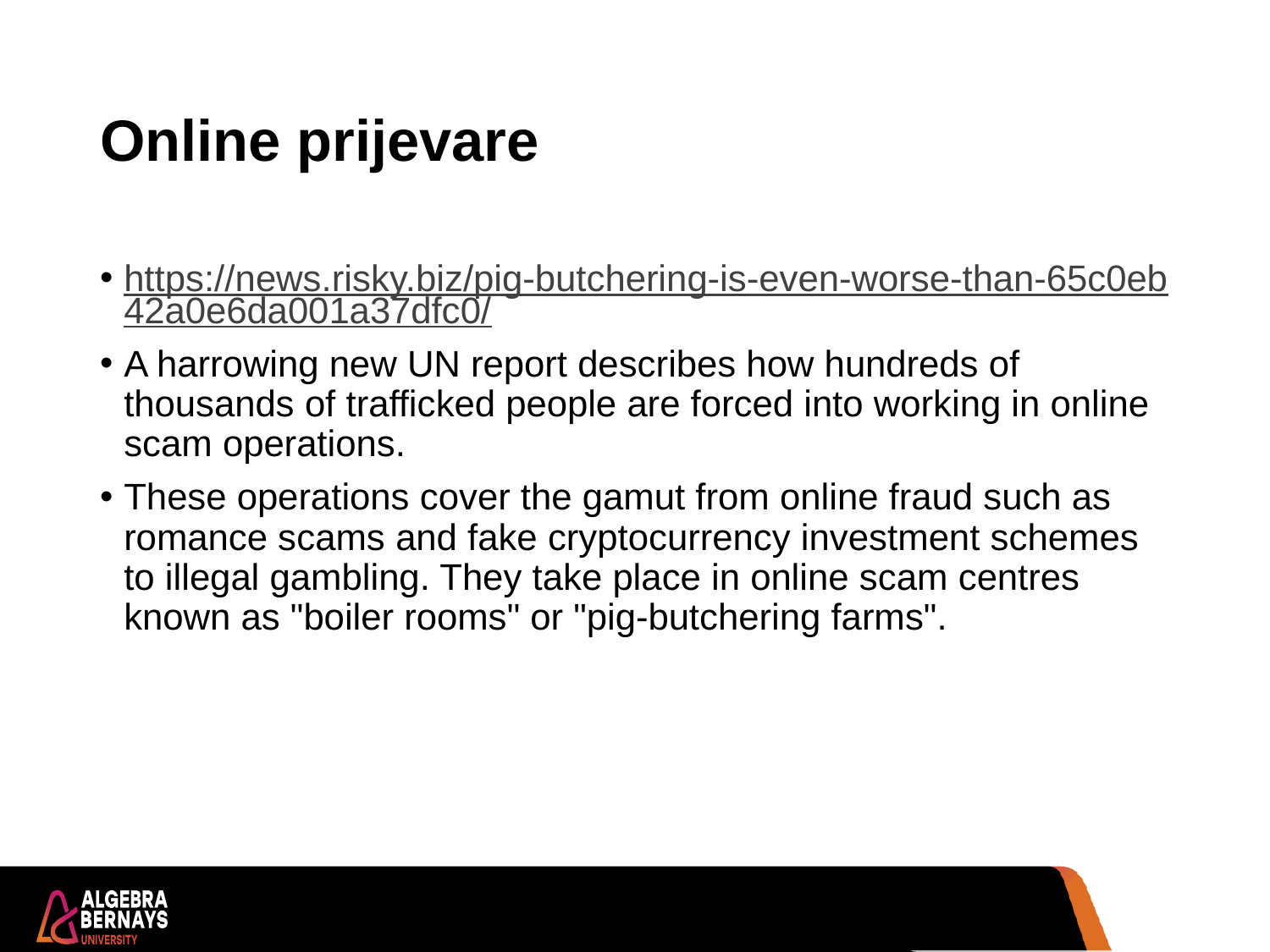

# Online prijevare
https://news.risky.biz/pig-butchering-is-even-worse-than-65c0eb42a0e6da001a37dfc0/
A harrowing new UN report describes how hundreds of thousands of trafficked people are forced into working in online scam operations.
These operations cover the gamut from online fraud such as romance scams and fake cryptocurrency investment schemes to illegal gambling. They take place in online scam centres known as "boiler rooms" or "pig-butchering farms".